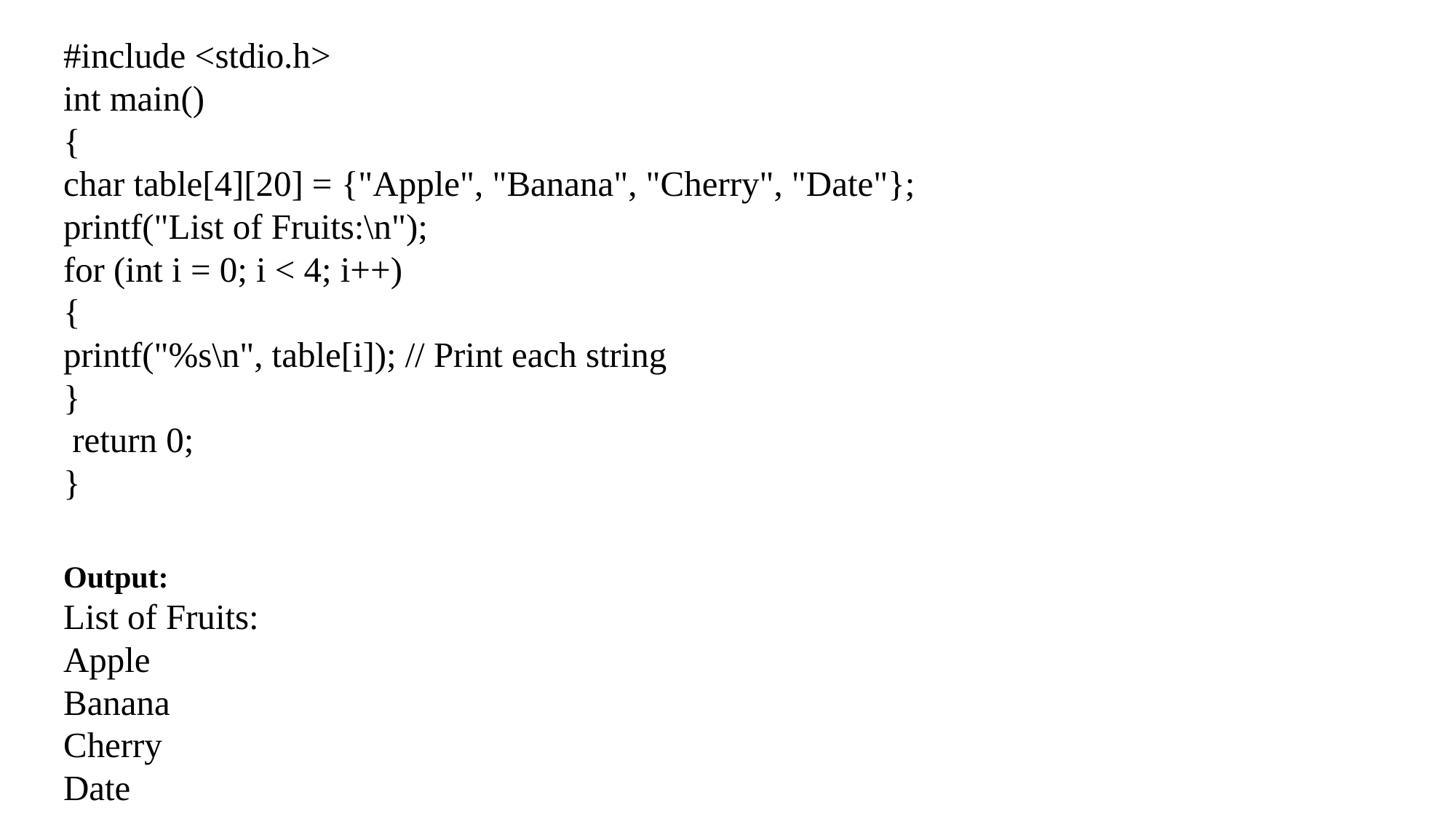

#include <stdio.h>
int main()
{
char table[4][20] = {"Apple", "Banana", "Cherry", "Date"};
printf("List of Fruits:\n");
for (int i = 0; i < 4; i++)
{
printf("%s\n", table[i]); // Print each string
}
 return 0;
}

Output:
List of Fruits:
Apple
Banana
Cherry
Date